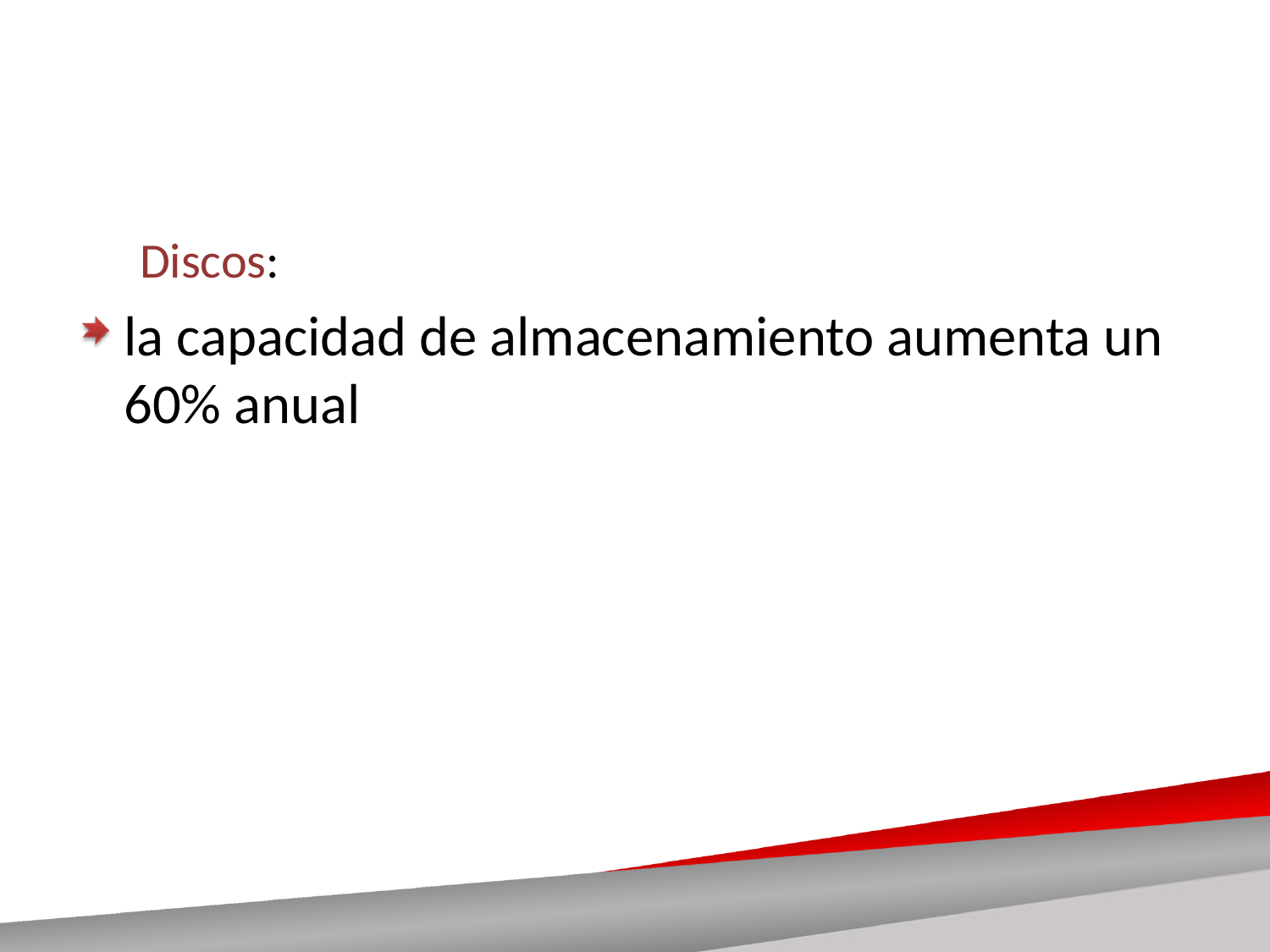

#
Discos:
la capacidad de almacenamiento aumenta un 60% anual